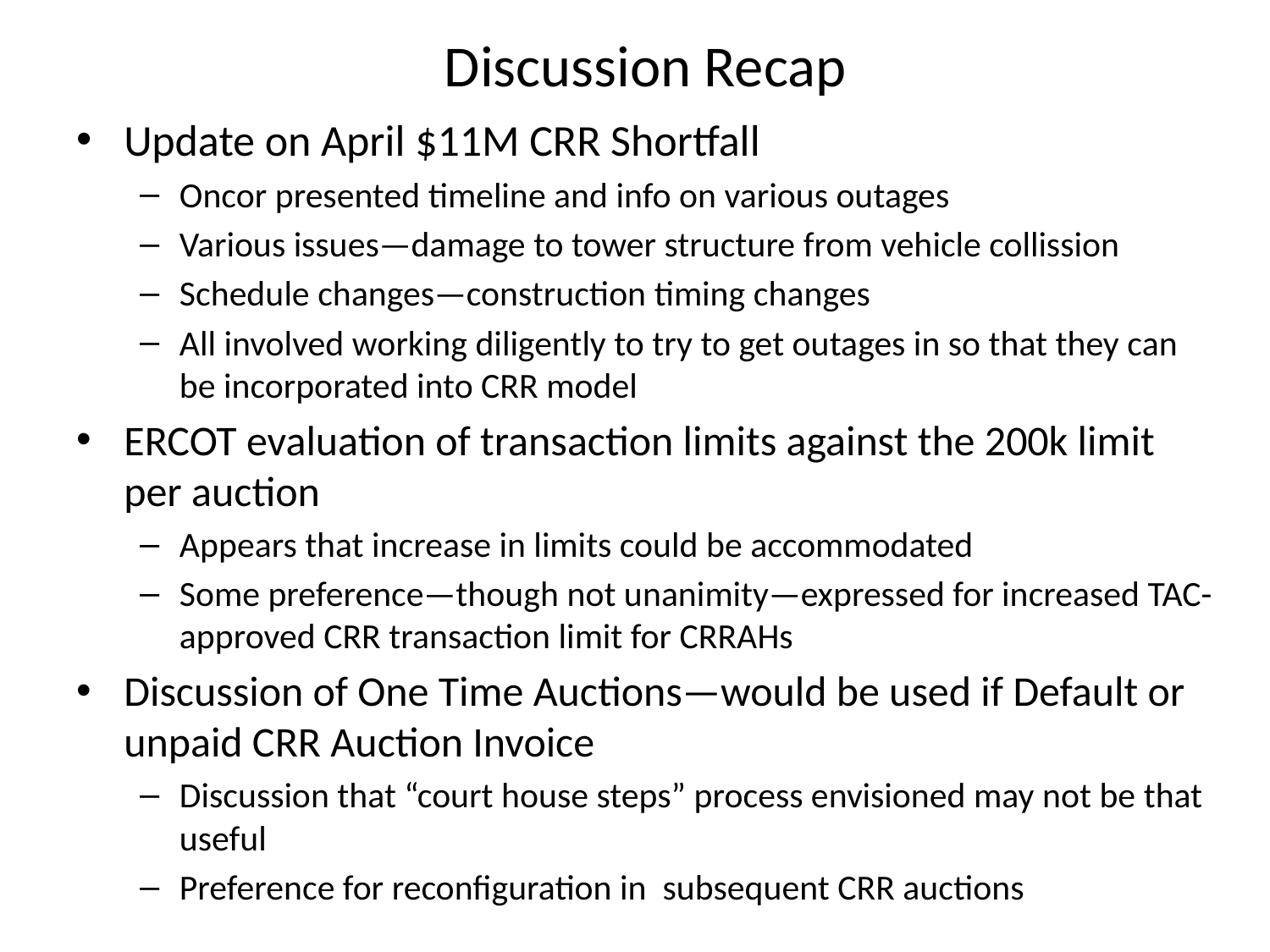

# Discussion Recap
Update on April $11M CRR Shortfall
Oncor presented timeline and info on various outages
Various issues—damage to tower structure from vehicle collission
Schedule changes—construction timing changes
All involved working diligently to try to get outages in so that they can be incorporated into CRR model
ERCOT evaluation of transaction limits against the 200k limit per auction
Appears that increase in limits could be accommodated
Some preference—though not unanimity—expressed for increased TAC-approved CRR transaction limit for CRRAHs
Discussion of One Time Auctions—would be used if Default or unpaid CRR Auction Invoice
Discussion that “court house steps” process envisioned may not be that useful
Preference for reconfiguration in  subsequent CRR auctions